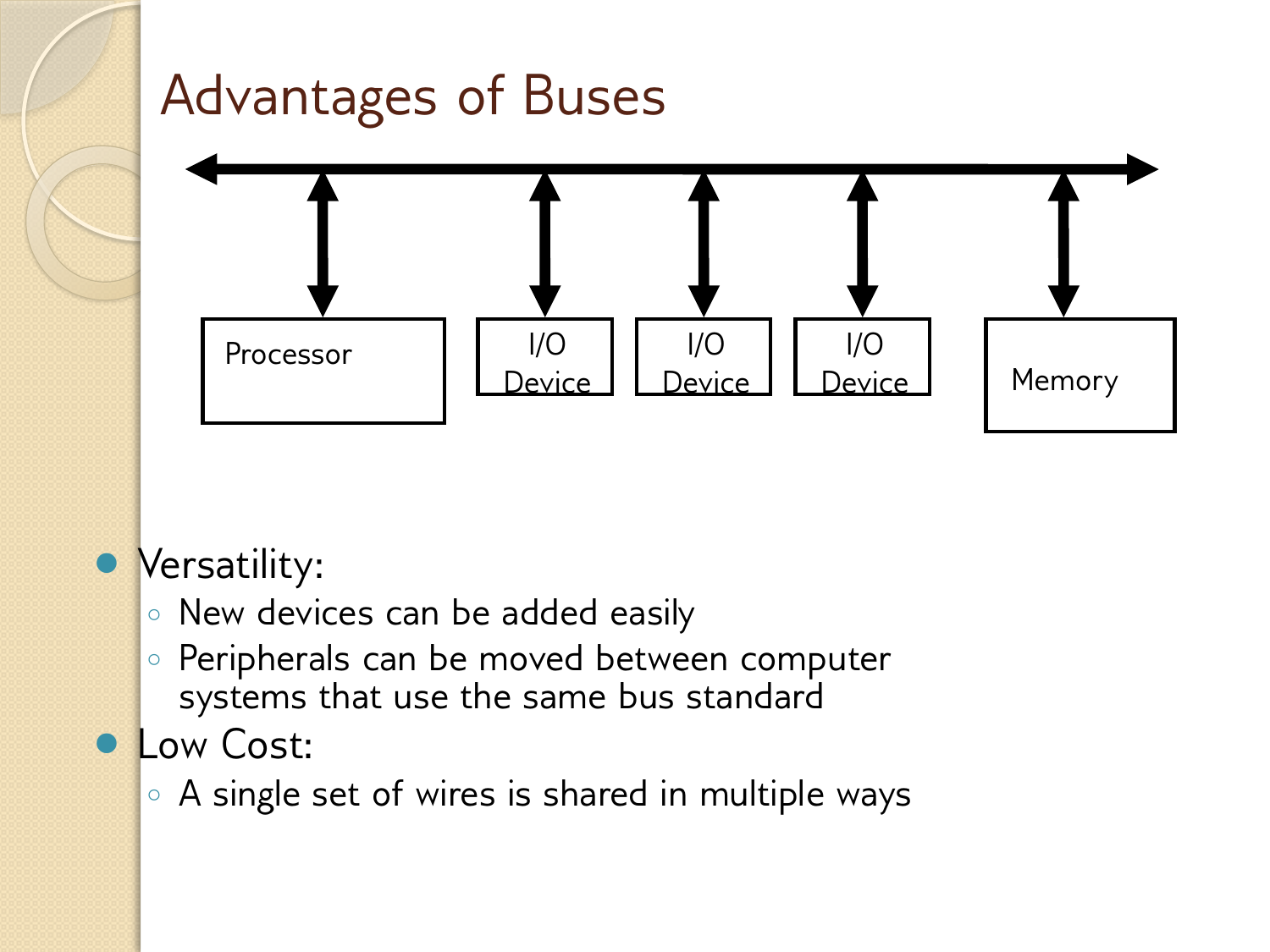

# Advantages of Buses

I/O Device
I/O Device
I/O Device

Processor

Memory
Versatility:
New devices can be added easily
Peripherals can be moved between computer
systems that use the same bus standard
Low Cost:
A single set of wires is shared in multiple ways